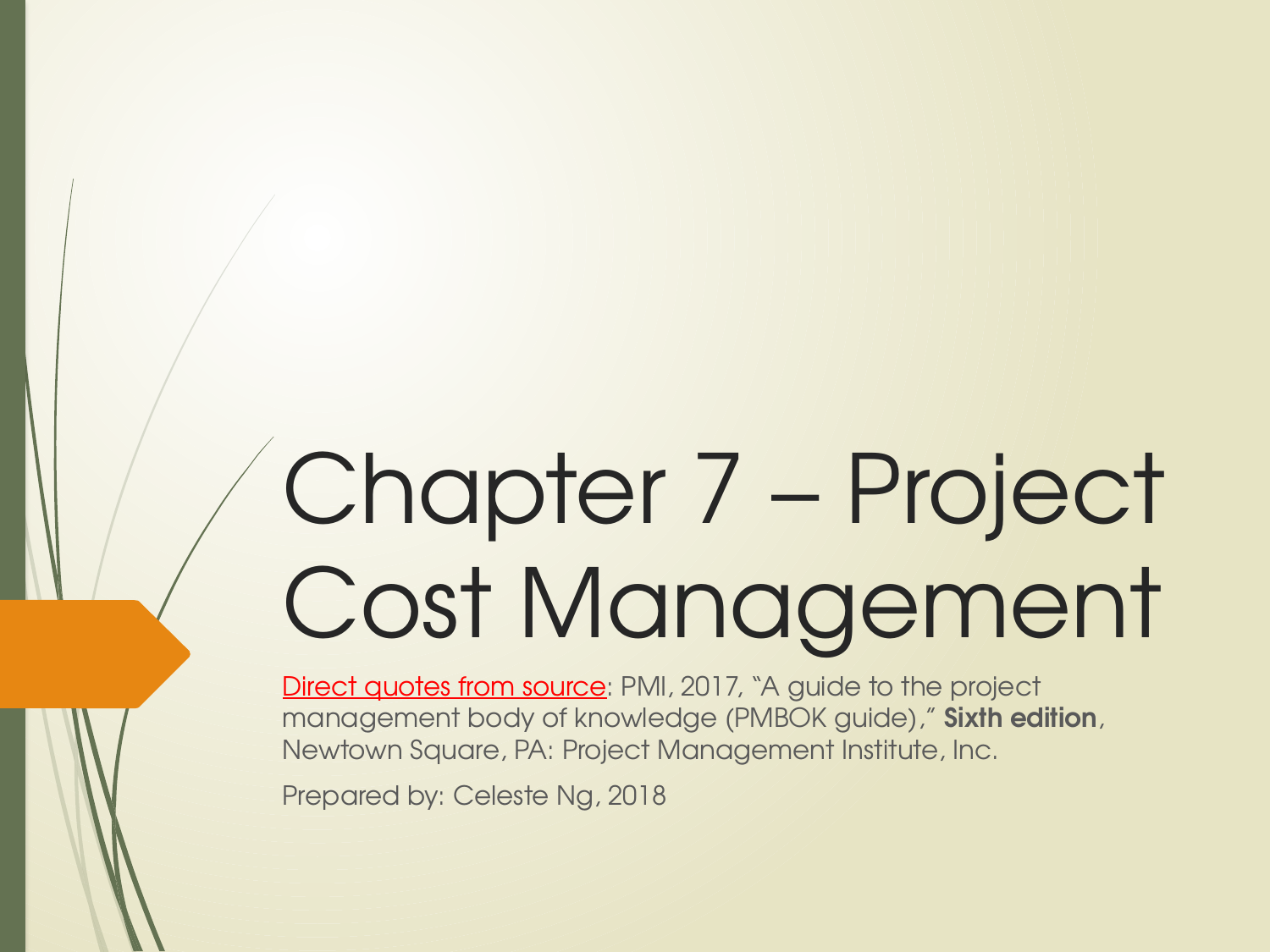

# Chapter 7 – Project Cost Management
Direct quotes from source: PMI, 2017, “A guide to the project management body of knowledge (PMBOK guide),” Sixth edition, Newtown Square, PA: Project Management Institute, Inc.
Prepared by: Celeste Ng, 2018